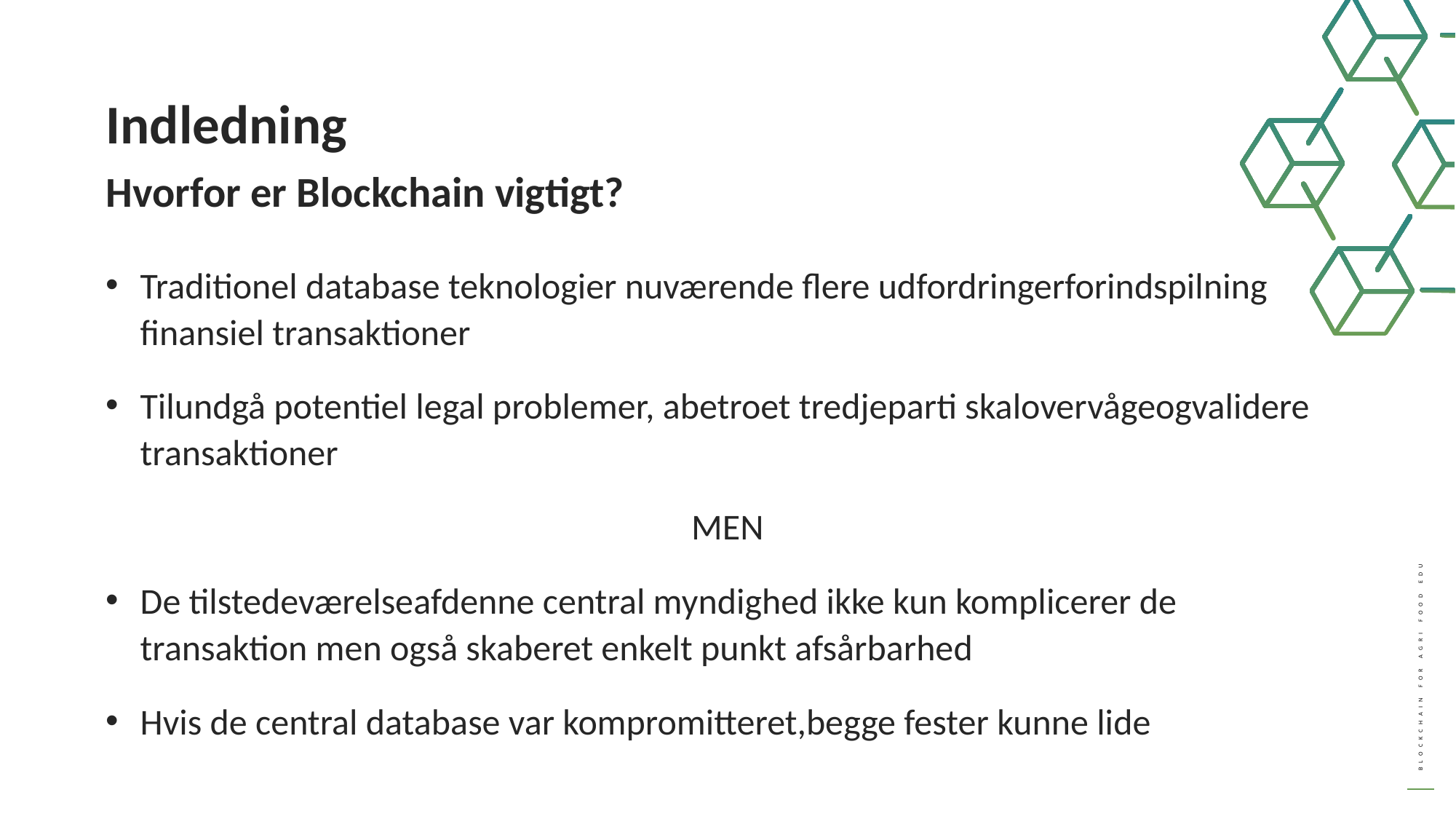

Indledning
Hvorfor er Blockchain vigtigt?
Traditionel database teknologier nuværende flere udfordringerforindspilning finansiel transaktioner
Tilundgå potentiel legal problemer, abetroet tredjeparti skalovervågeogvalidere transaktioner
MEN
De tilstedeværelseafdenne central myndighed ikke kun komplicerer de transaktion men også skaberet enkelt punkt afsårbarhed
Hvis de central database var kompromitteret,begge fester kunne lide